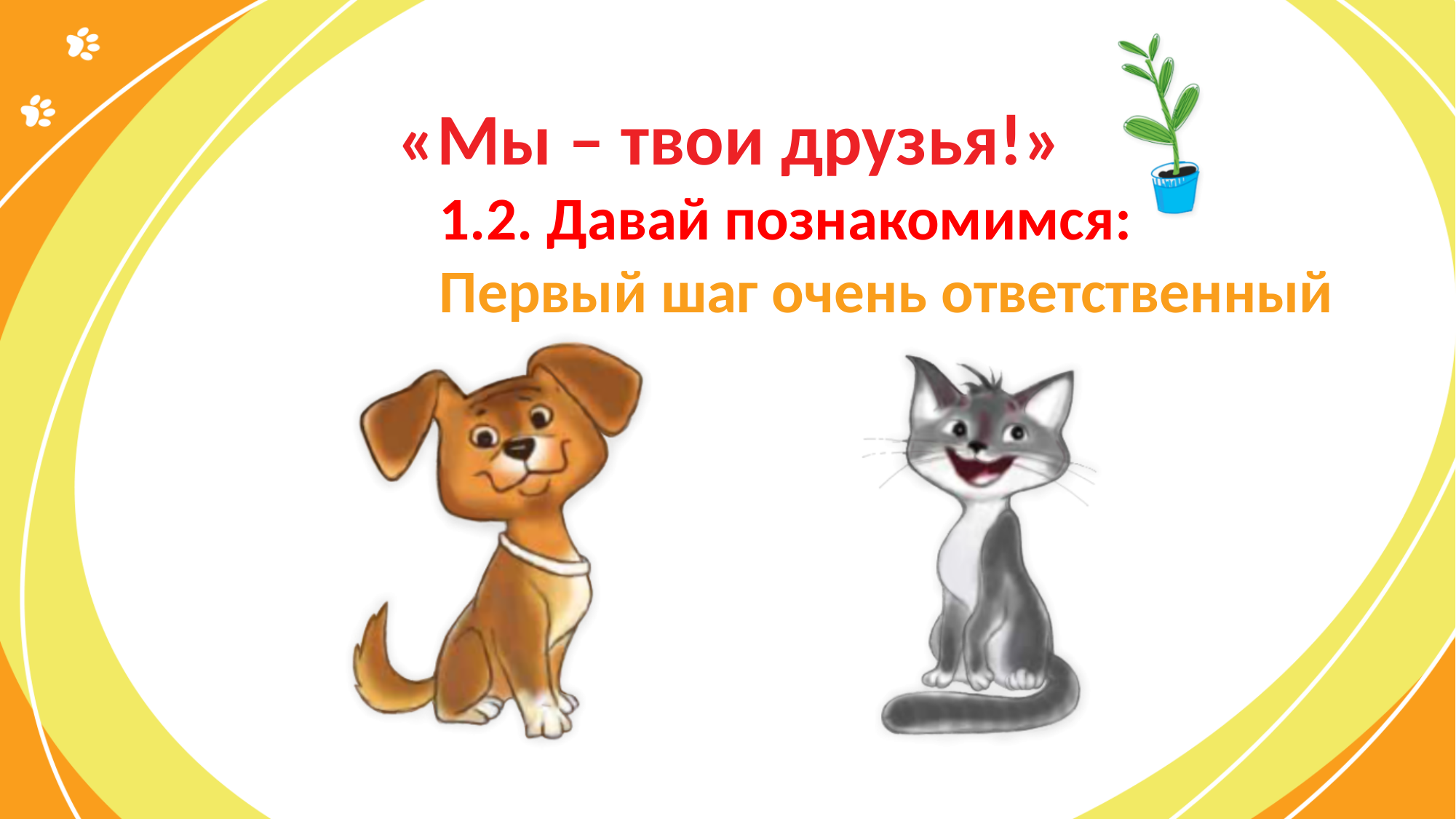

# «Мы – твои друзья!»
1.2. Давай познакомимся:
Первый шаг очень ответственный